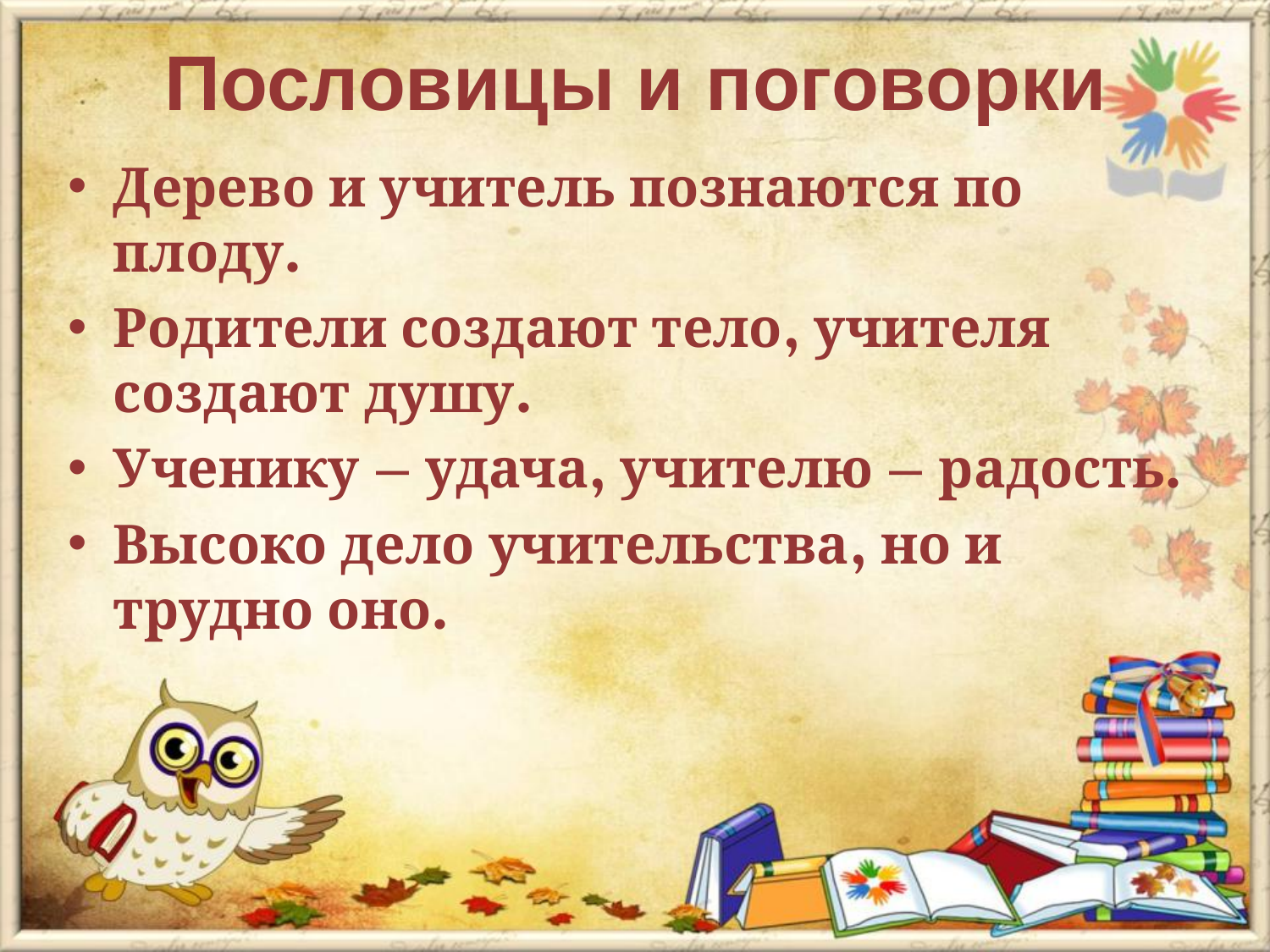

# Пословицы и поговорки
Дерево и учитель познаются по плоду.
Родители создают тело, учителя создают душу.
Ученику – удача, учителю – радость.
Высоко дело учительства, но и трудно оно.